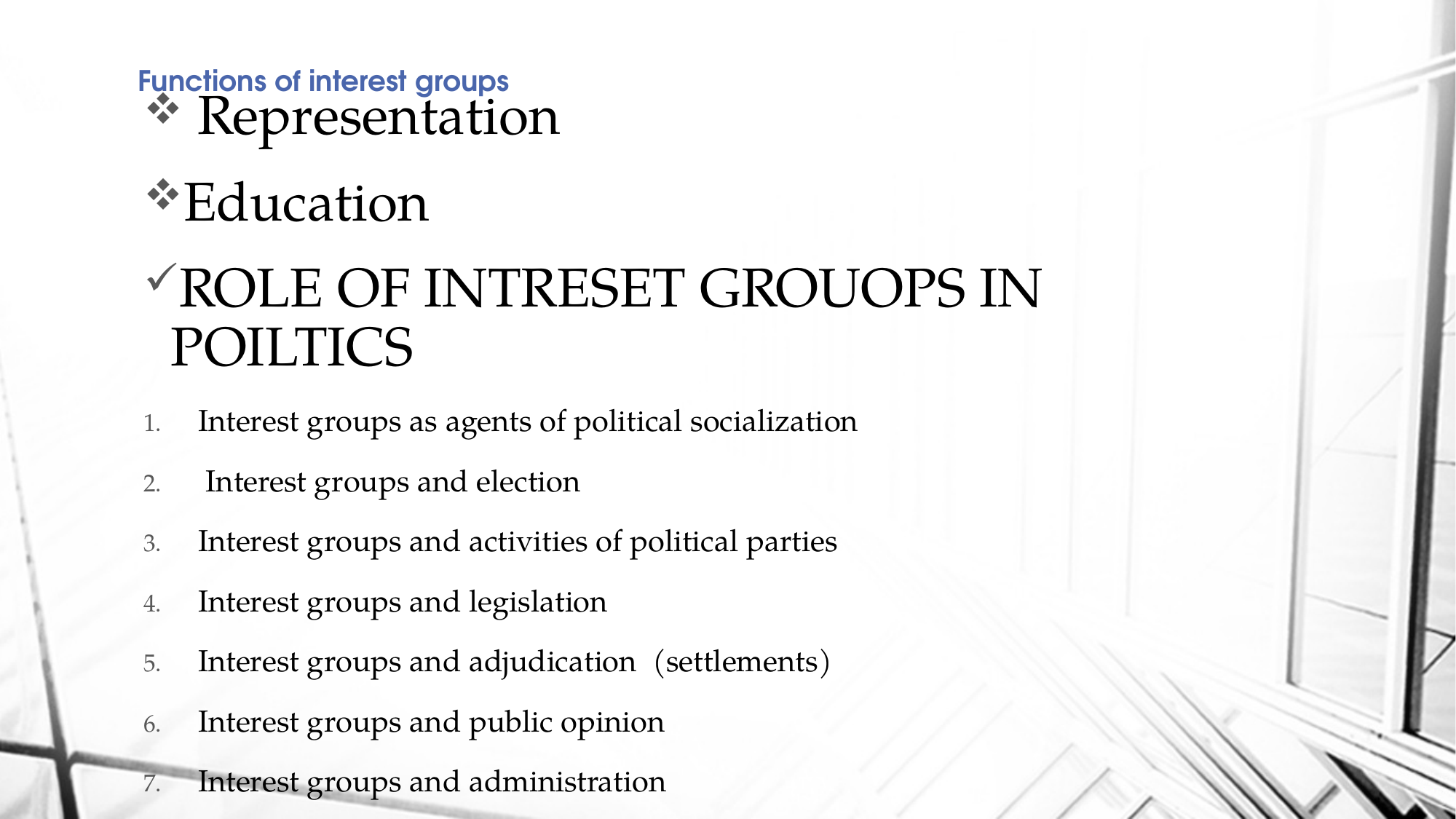

# Functions of interest groups
 Representation
Education
ROLE OF INTRESET GROUOPS IN POILTICS
Interest groups as agents of political socialization
 Interest groups and election
Interest groups and activities of political parties
Interest groups and legislation
Interest groups and adjudication  (settlements)
Interest groups and public opinion
Interest groups and administration